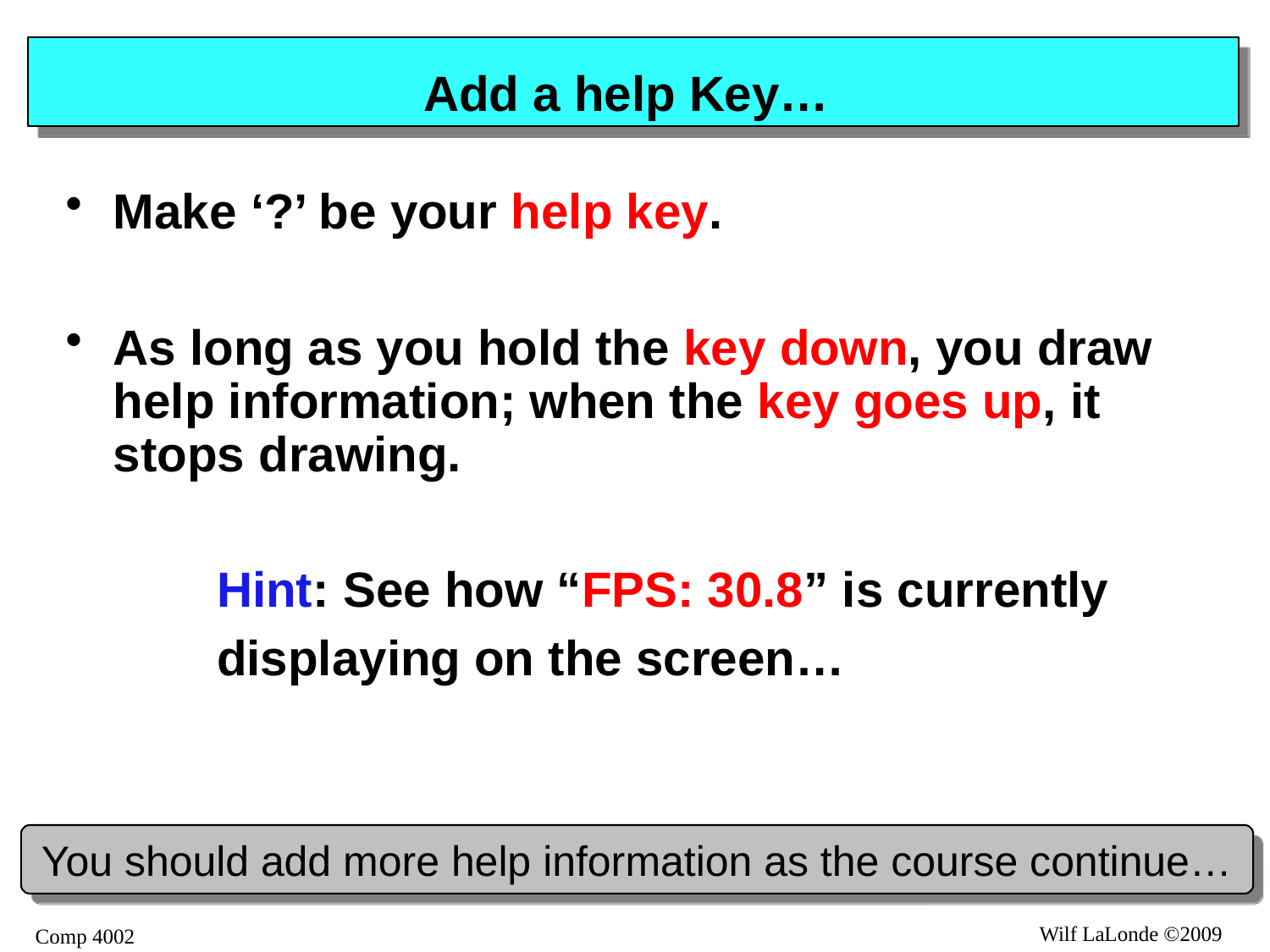

# Add a help Key…
Make ‘?’ be your help key.

As long as you hold the key down, you draw help information; when the key goes up, it stops drawing.

Hint: See how “FPS: 30.8” is currently
displaying on the screen…
You should add more help information as the course continue…